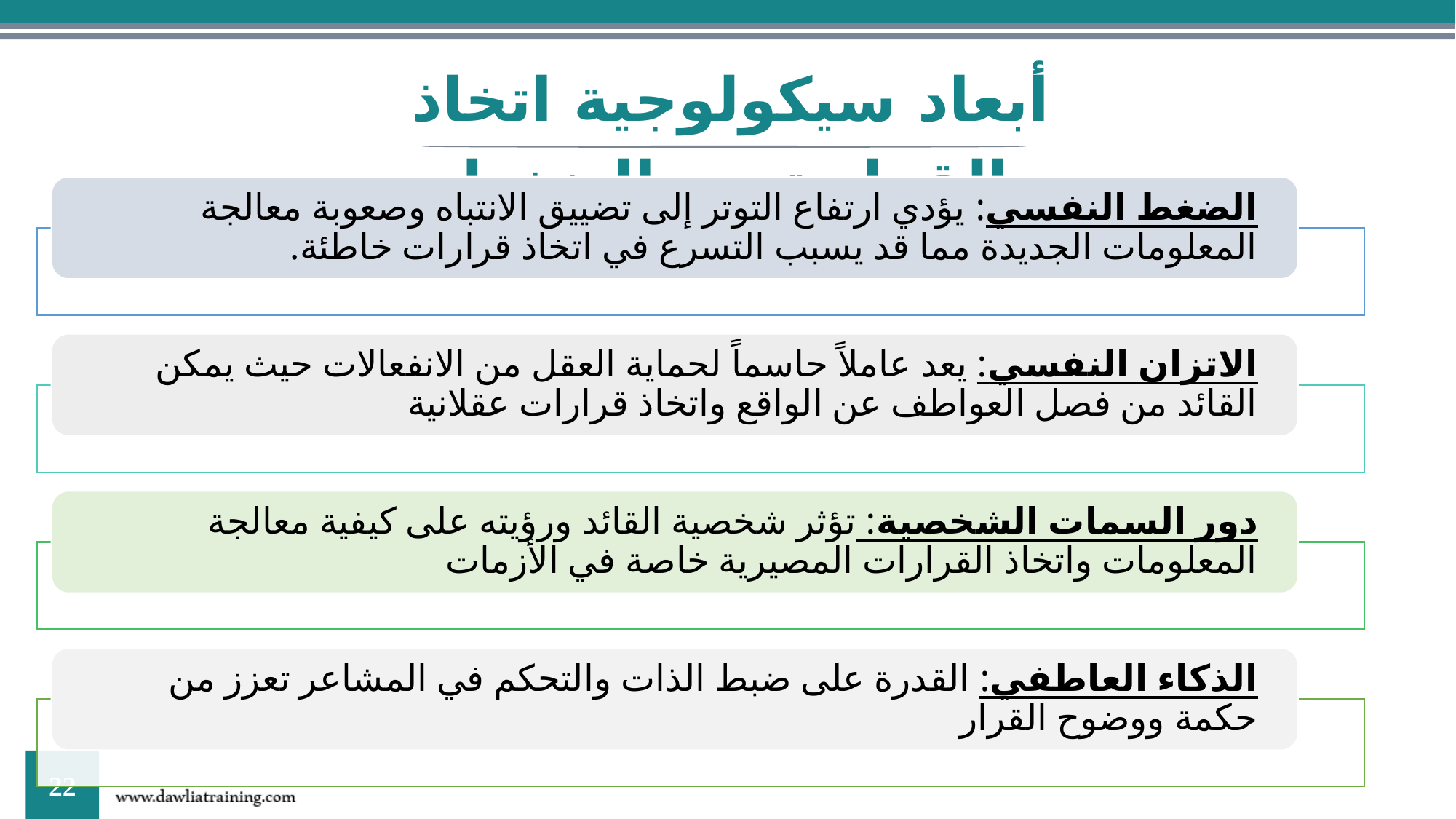

أبعاد سيكولوجية اتخاذ القرار تحت الضغط
الضغط النفسي: يؤدي ارتفاع التوتر إلى تضييق الانتباه وصعوبة معالجة المعلومات الجديدة مما قد يسبب التسرع في اتخاذ قرارات خاطئة.
الاتزان النفسي: يعد عاملاً حاسماً لحماية العقل من الانفعالات حيث يمكن القائد من فصل العواطف عن الواقع واتخاذ قرارات عقلانية
دور السمات الشخصية: تؤثر شخصية القائد ورؤيته على كيفية معالجة المعلومات واتخاذ القرارات المصيرية خاصة في الأزمات
الذكاء العاطفي: القدرة على ضبط الذات والتحكم في المشاعر تعزز من  حكمة ووضوح القرار